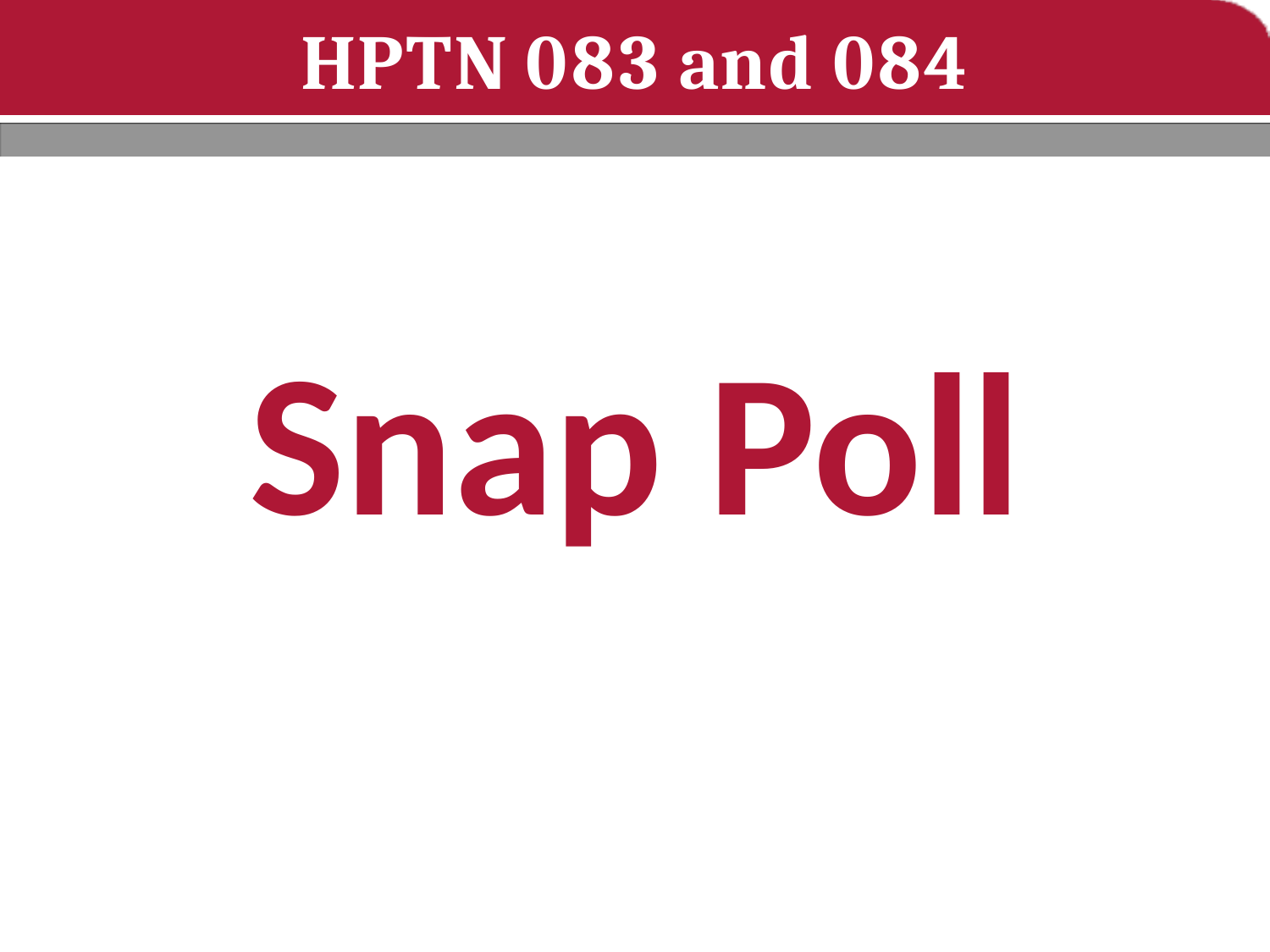

# HPTN 083 and 084
Snap Poll